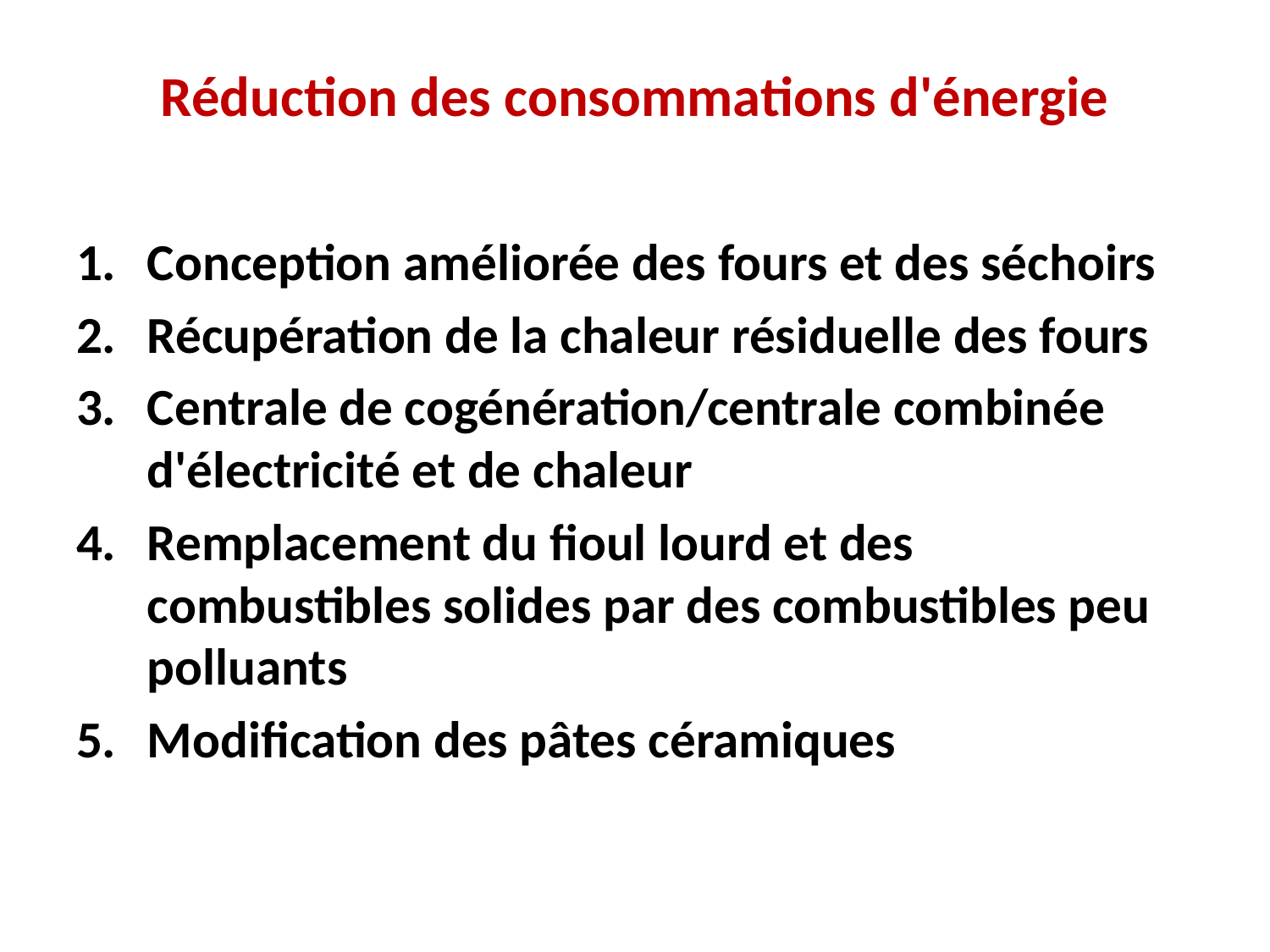

# Réduction des consommations d'énergie
Conception améliorée des fours et des séchoirs
Récupération de la chaleur résiduelle des fours
Centrale de cogénération/centrale combinée d'électricité et de chaleur
Remplacement du fioul lourd et des combustibles solides par des combustibles peu polluants
Modification des pâtes céramiques